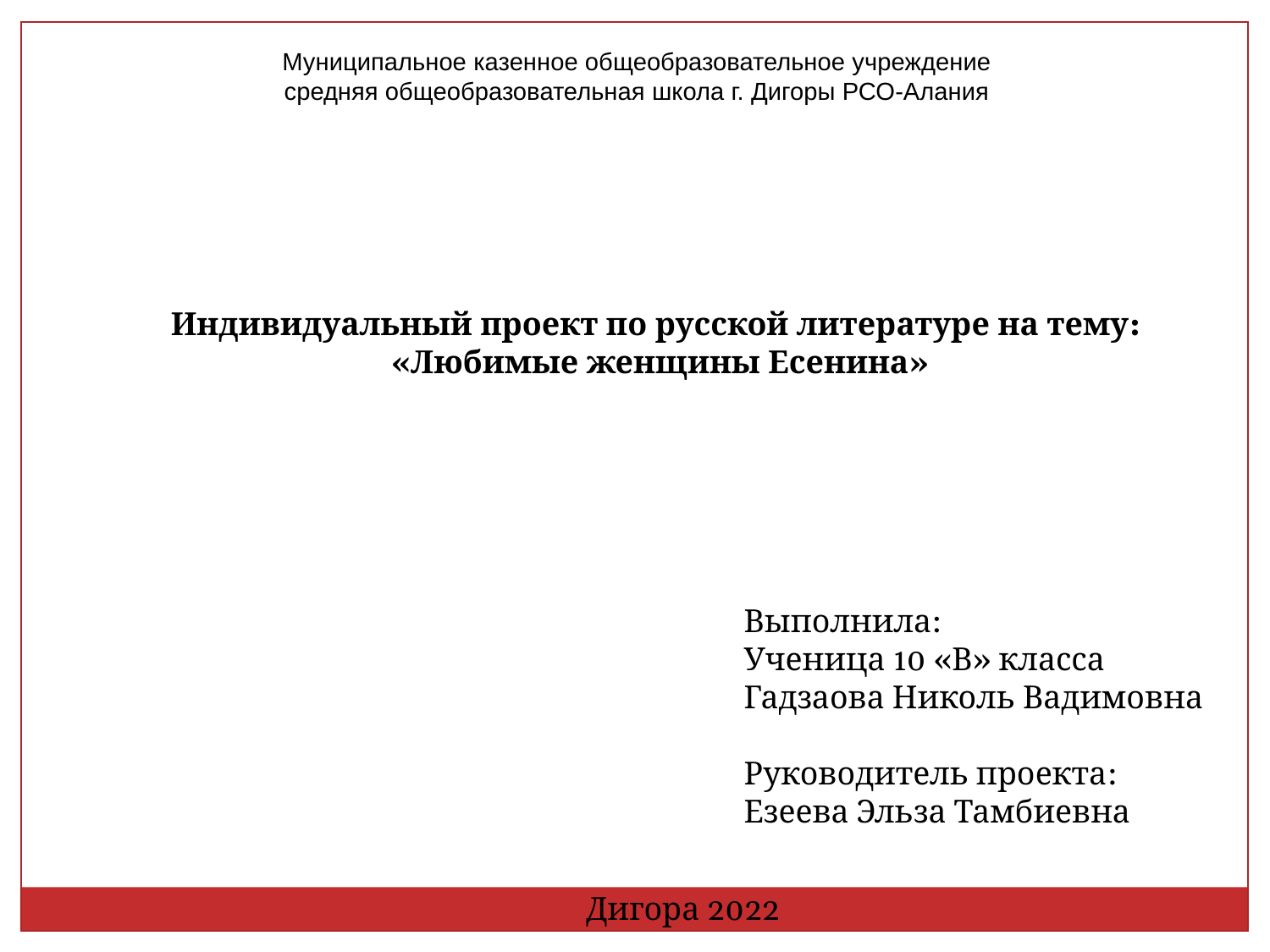

Муниципальное казенное общеобразовательное учреждение
средняя общеобразовательная школа г. Дигоры РСО-Алания
Индивидуальный проект по русской литературе на тему:
«Любимые женщины Есенина»
Выполнила:
Ученица 10 «В» класса
Гадзаова Николь Вадимовна

Руководитель проекта:
Езеева Эльза Тамбиевна
Дигора 2022